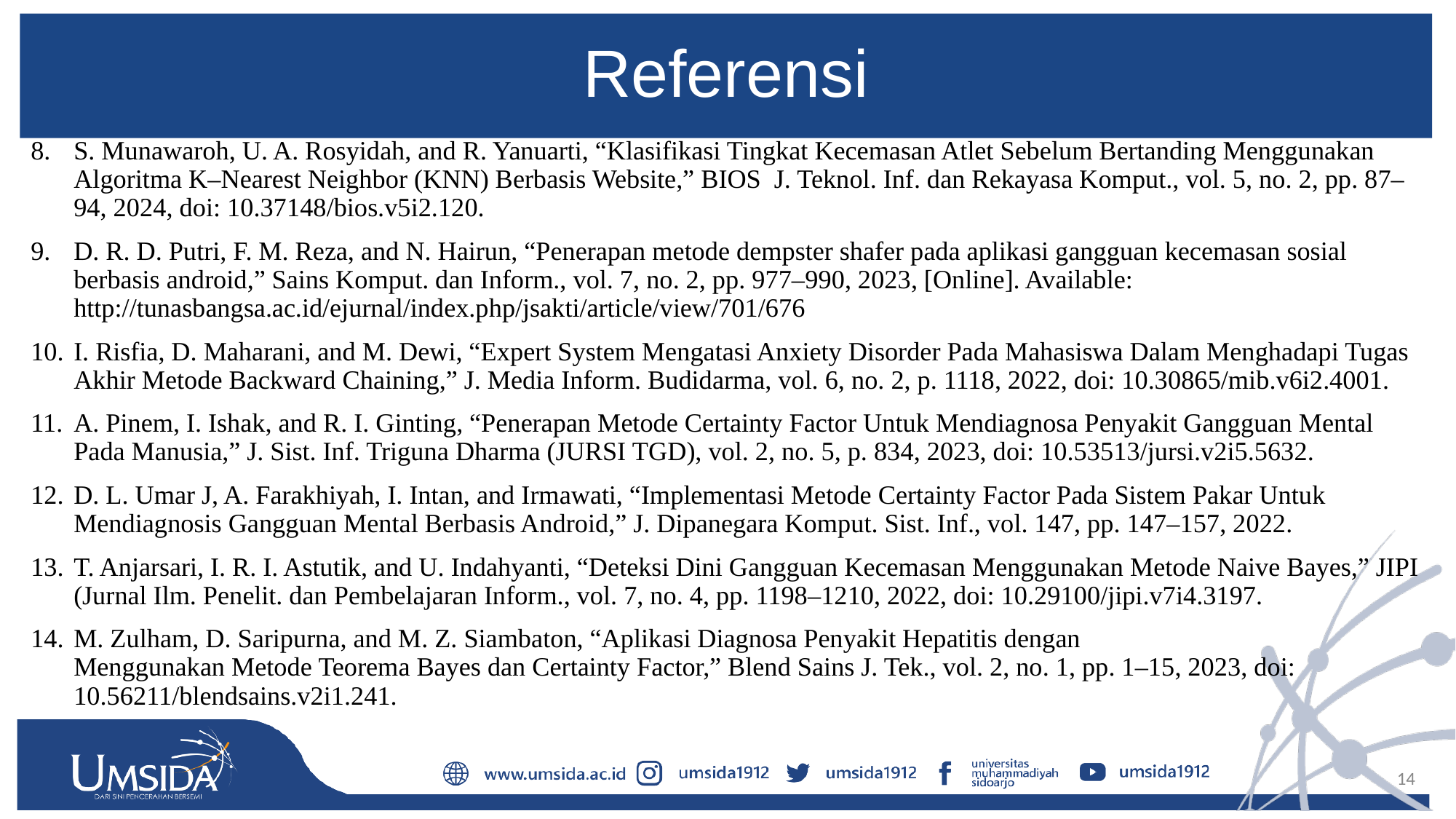

# Referensi
S. Munawaroh, U. A. Rosyidah, and R. Yanuarti, “Klasifikasi Tingkat Kecemasan Atlet Sebelum Bertanding Menggunakan Algoritma K–Nearest Neighbor (KNN) Berbasis Website,” BIOS  J. Teknol. Inf. dan Rekayasa Komput., vol. 5, no. 2, pp. 87–94, 2024, doi: 10.37148/bios.v5i2.120.
D. R. D. Putri, F. M. Reza, and N. Hairun, “Penerapan metode dempster shafer pada aplikasi gangguan kecemasan sosial berbasis android,” Sains Komput. dan Inform., vol. 7, no. 2, pp. 977–990, 2023, [Online]. Available: http://tunasbangsa.ac.id/ejurnal/index.php/jsakti/article/view/701/676
I. Risfia, D. Maharani, and M. Dewi, “Expert System Mengatasi Anxiety Disorder Pada Mahasiswa Dalam Menghadapi Tugas Akhir Metode Backward Chaining,” J. Media Inform. Budidarma, vol. 6, no. 2, p. 1118, 2022, doi: 10.30865/mib.v6i2.4001.
A. Pinem, I. Ishak, and R. I. Ginting, “Penerapan Metode Certainty Factor Untuk Mendiagnosa Penyakit Gangguan Mental Pada Manusia,” J. Sist. Inf. Triguna Dharma (JURSI TGD), vol. 2, no. 5, p. 834, 2023, doi: 10.53513/jursi.v2i5.5632.
D. L. Umar J, A. Farakhiyah, I. Intan, and Irmawati, “Implementasi Metode Certainty Factor Pada Sistem Pakar Untuk Mendiagnosis Gangguan Mental Berbasis Android,” J. Dipanegara Komput. Sist. Inf., vol. 147, pp. 147–157, 2022.
T. Anjarsari, I. R. I. Astutik, and U. Indahyanti, “Deteksi Dini Gangguan Kecemasan Menggunakan Metode Naive Bayes,” JIPI (Jurnal Ilm. Penelit. dan Pembelajaran Inform., vol. 7, no. 4, pp. 1198–1210, 2022, doi: 10.29100/jipi.v7i4.3197.
M. Zulham, D. Saripurna, and M. Z. Siambaton, “Aplikasi Diagnosa Penyakit Hepatitis dengan                                      Menggunakan Metode Teorema Bayes dan Certainty Factor,” Blend Sains J. Tek., vol. 2, no. 1, pp. 1–15, 2023, doi: 10.56211/blendsains.v2i1.241.